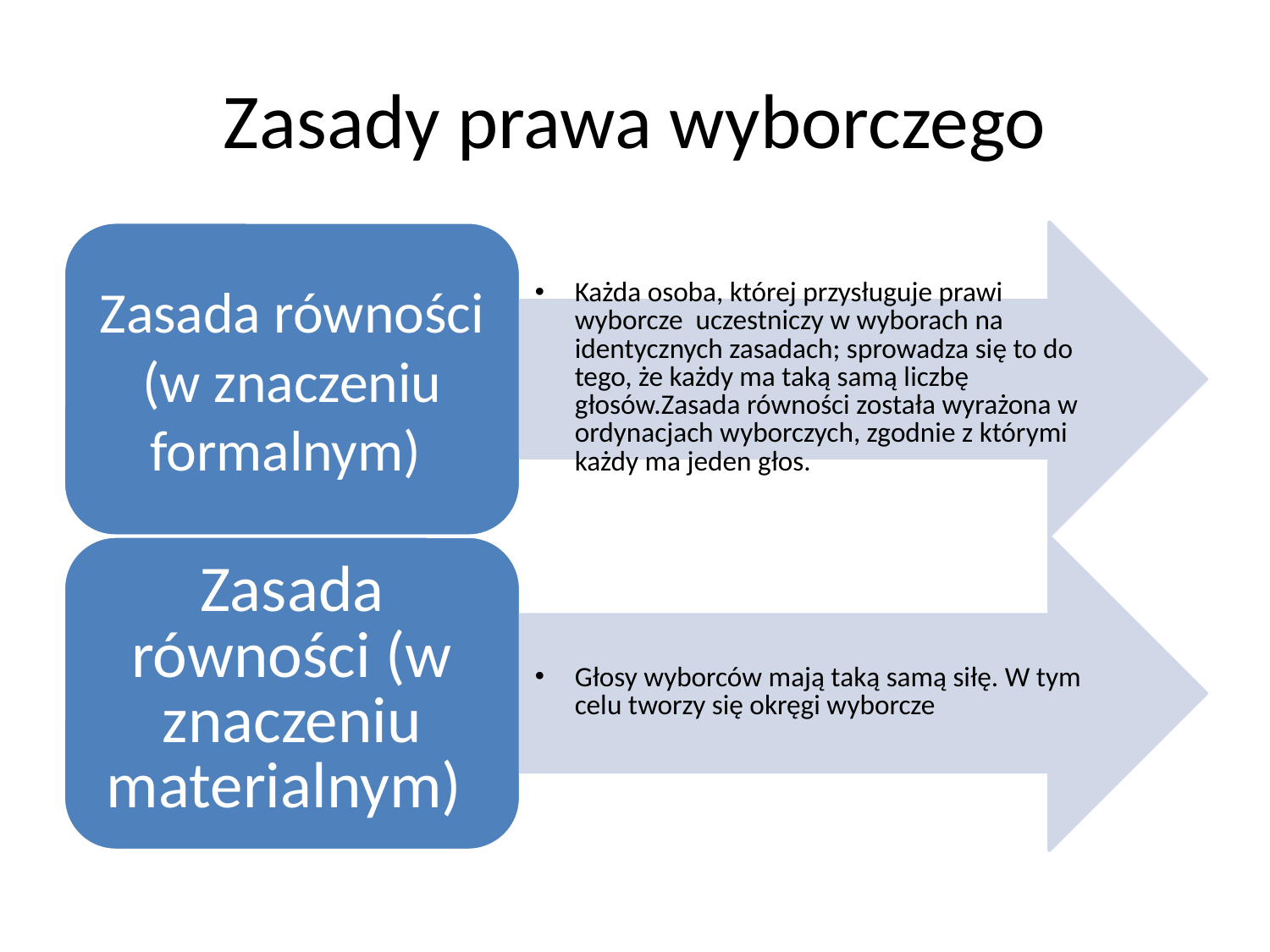

# Zasady prawa wyborczego
Zasada równości (w znaczeniu formalnym)
Każda osoba, której przysługuje prawi wyborcze  uczestniczy w wyborach na identycznych zasadach; sprowadza się to do tego, że każdy ma taką samą liczbę głosów.Zasada równości została wyrażona w ordynacjach wyborczych, zgodnie z którymi każdy ma jeden głos.
Zasada równości (w znaczeniu materialnym)
Głosy wyborców mają taką samą siłę. W tym celu tworzy się okręgi wyborcze